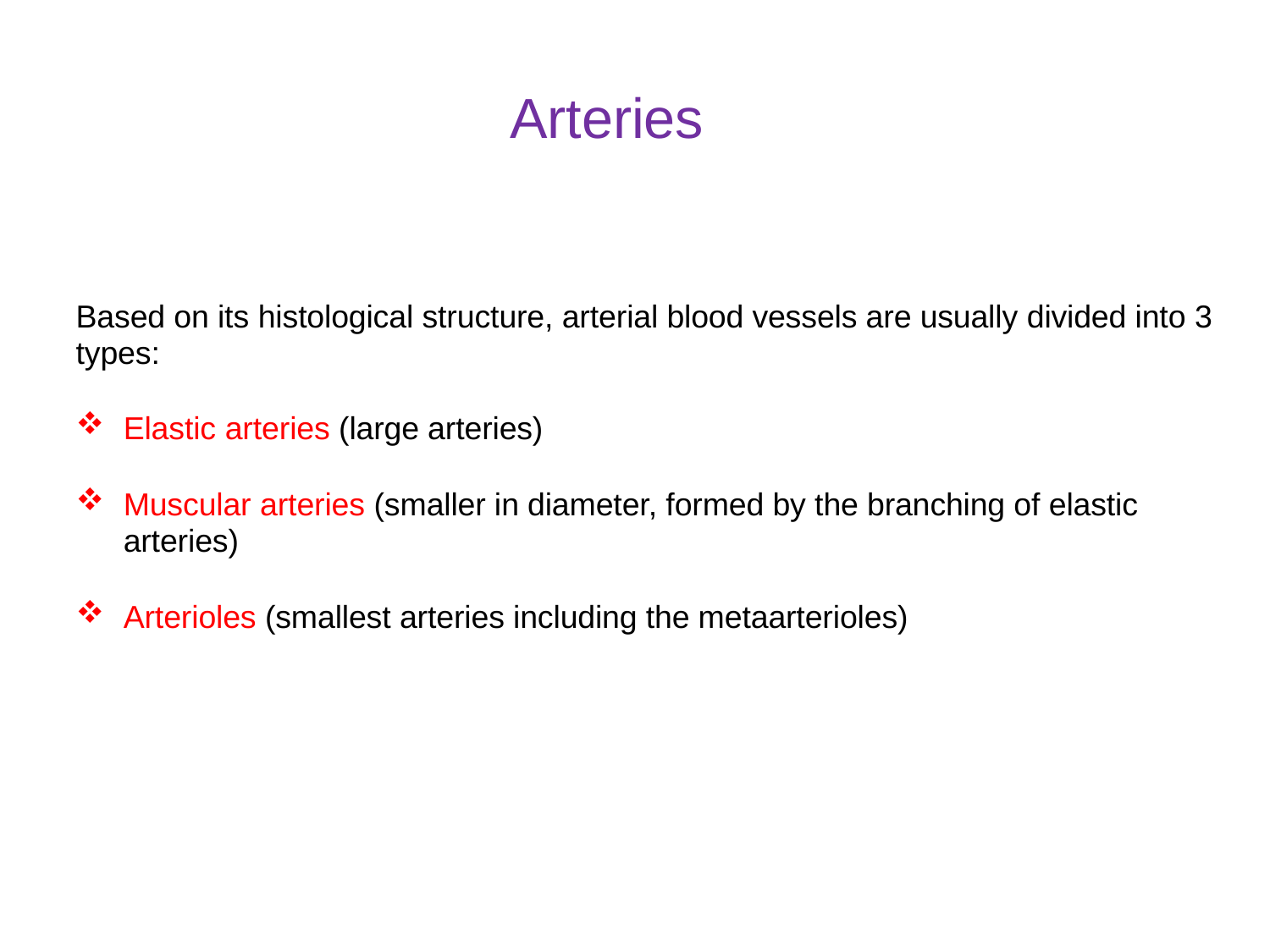

# Arteries
Based on its histological structure, arterial blood vessels are usually divided into 3 types:

Elastic arteries (large arteries)

Muscular arteries (smaller in diameter, formed by the branching of elastic arteries)

Arterioles (smallest arteries including the metaarterioles)